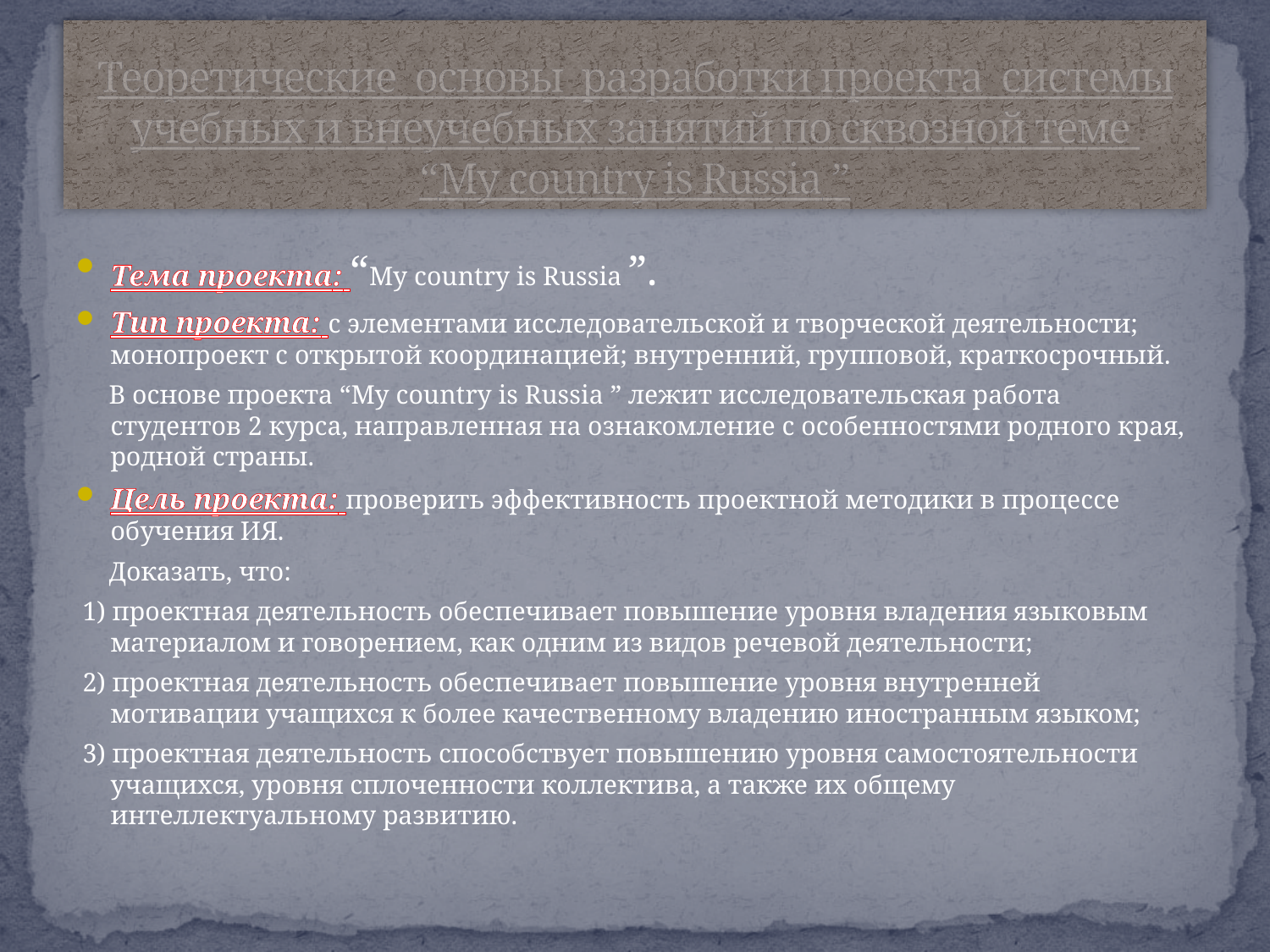

# Теоретические  основы  разработки проекта  системы учебных и внеучебных занятий по сквозной теме “My country is Russia ”
Тема проекта: “My country is Russia ”.
Тип проекта: с элементами исследовательской и творческой деятельности; монопроект с открытой координацией; внутренний, групповой, краткосрочный.
     В основе проекта “My country is Russia ” лежит исследовательская работа студентов 2 курса, направленная на ознакомление с особенностями родного края, родной страны.
Цель проекта: проверить эффективность проектной методики в процессе обучения ИЯ.
     Доказать, что:
 1) проектная деятельность обеспечивает повышение уровня владения языковым материалом и говорением, как одним из видов речевой деятельности;
 2) проектная деятельность обеспечивает повышение уровня внутренней мотивации учащихся к более качественному владению иностранным языком;
 3) проектная деятельность способствует повышению уровня самостоятельности учащихся, уровня сплоченности коллектива, а также их общему интеллектуальному развитию.